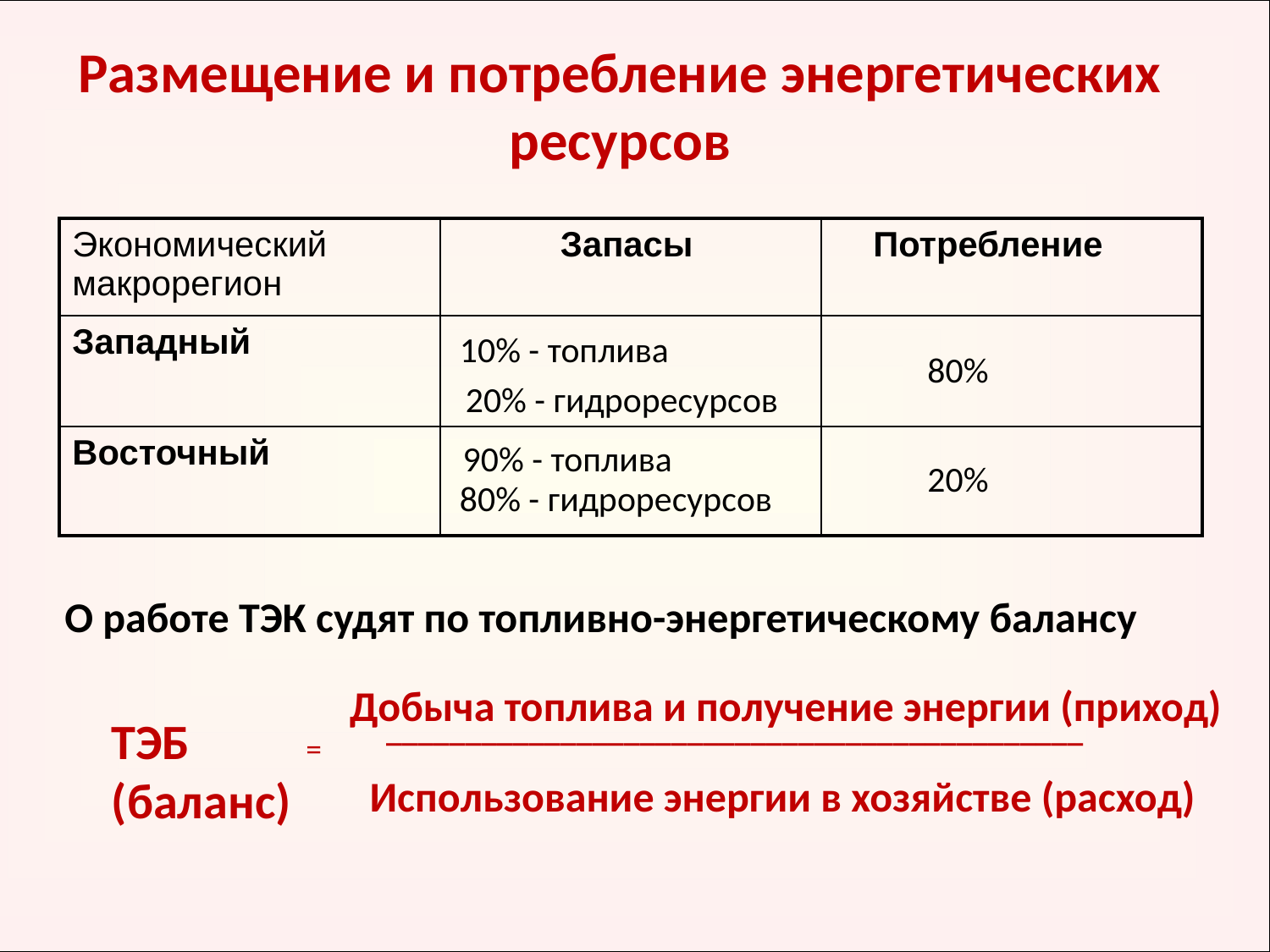

Размещение и потребление энергетических ресурсов
#
| Экономический макрорегион | Запасы | Потребление |
| --- | --- | --- |
| Западный |  |  |
| Восточный |  |  |
10% - топлива
80%
 20% - гидроресурсов
 90% - топлива
20%
80% - гидроресурсов
О работе ТЭК судят по топливно-энергетическому балансу
Добыча топлива и получение энергии (приход)
ТЭБ (баланс)
____________________________________________
=
Использование энергии в хозяйстве (расход)